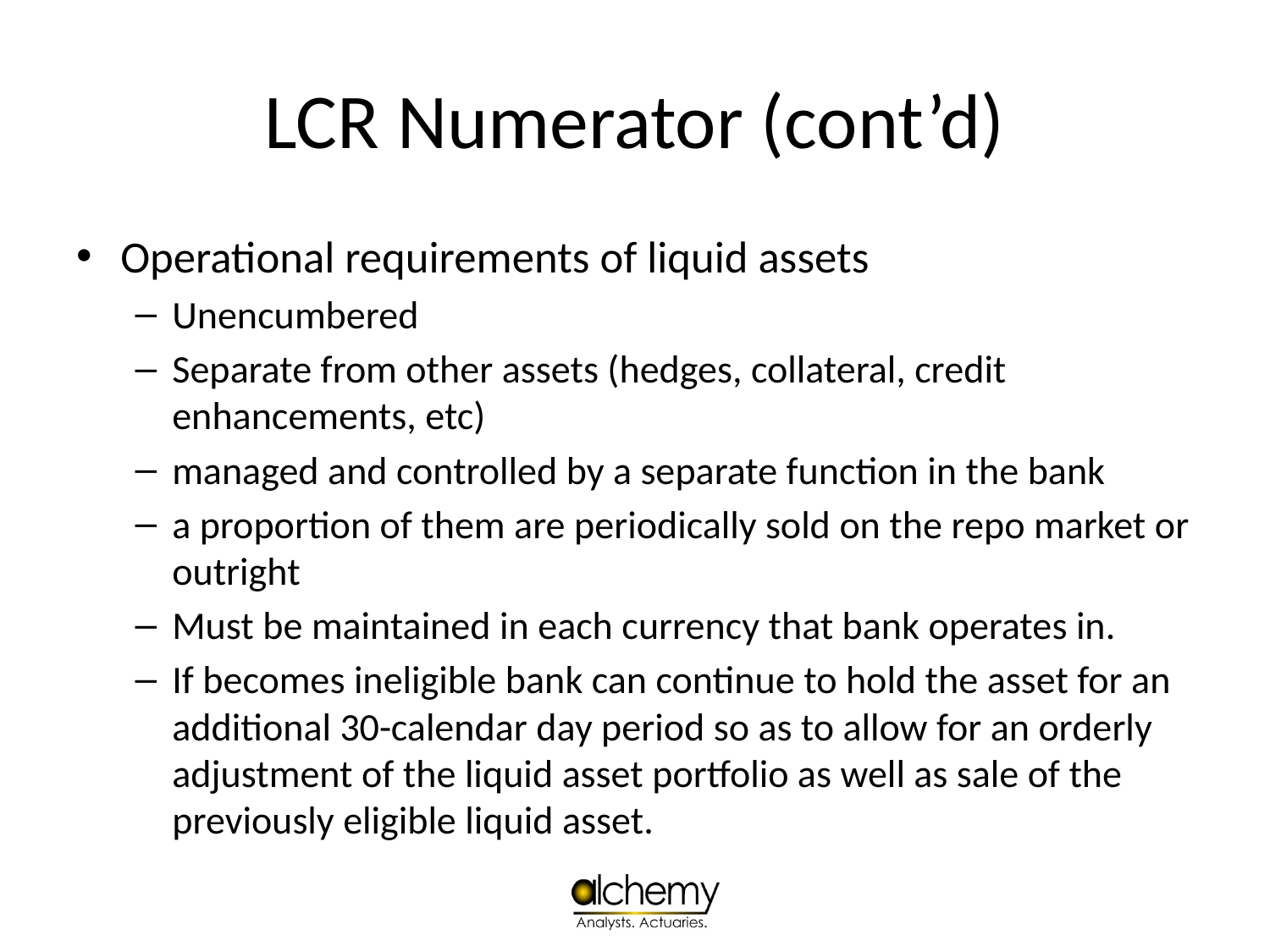

# LCR Numerator (cont’d)
Operational requirements of liquid assets
Unencumbered
Separate from other assets (hedges, collateral, credit enhancements, etc)
managed and controlled by a separate function in the bank
a proportion of them are periodically sold on the repo market or outright
Must be maintained in each currency that bank operates in.
If becomes ineligible bank can continue to hold the asset for an additional 30-calendar day period so as to allow for an orderly adjustment of the liquid asset portfolio as well as sale of the previously eligible liquid asset.